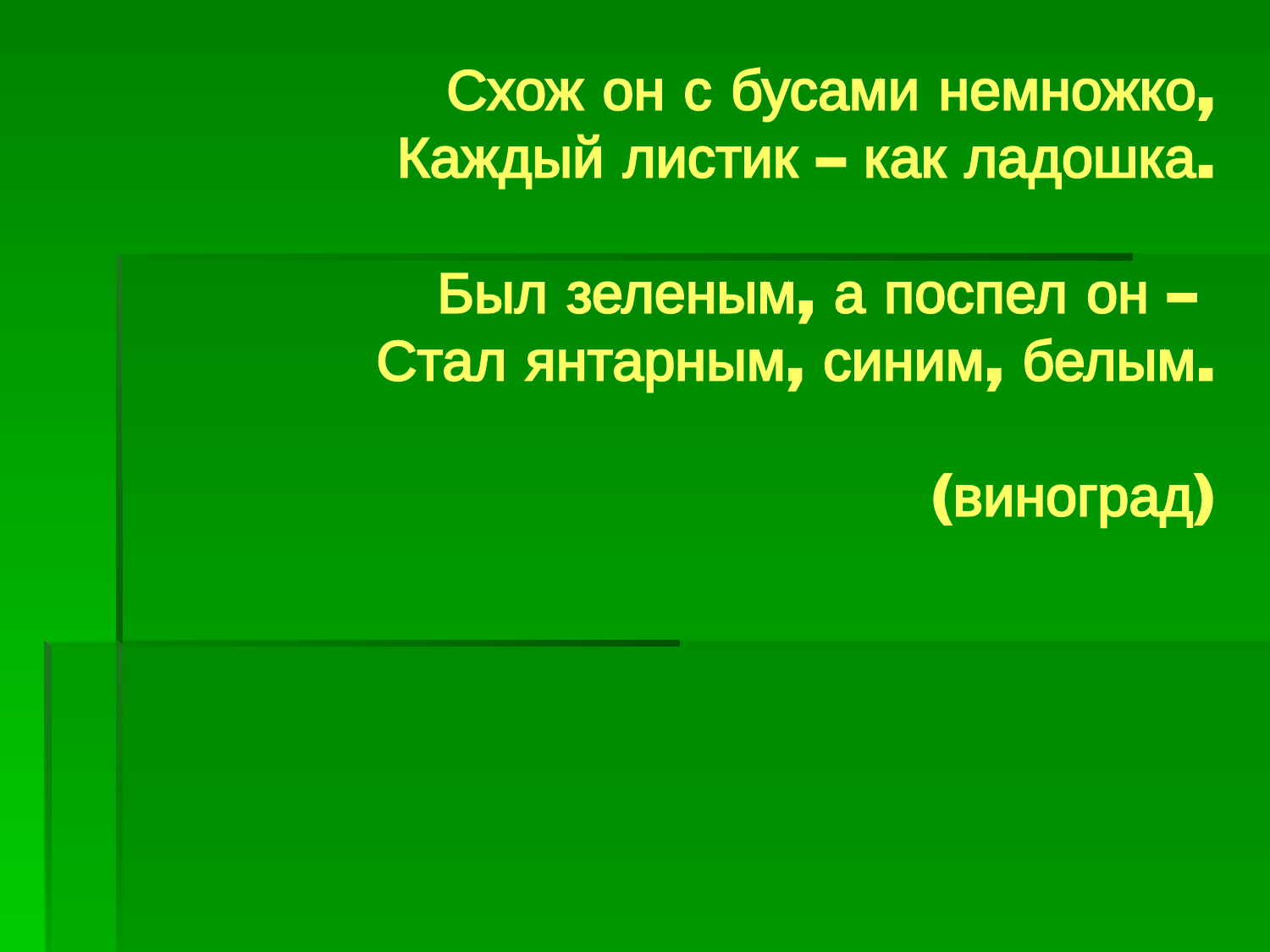

# Схож он с бусами немножко, Каждый листик – как ладошка. Был зеленым, а поспел он – Стал янтарным, синим, белым. (виноград)